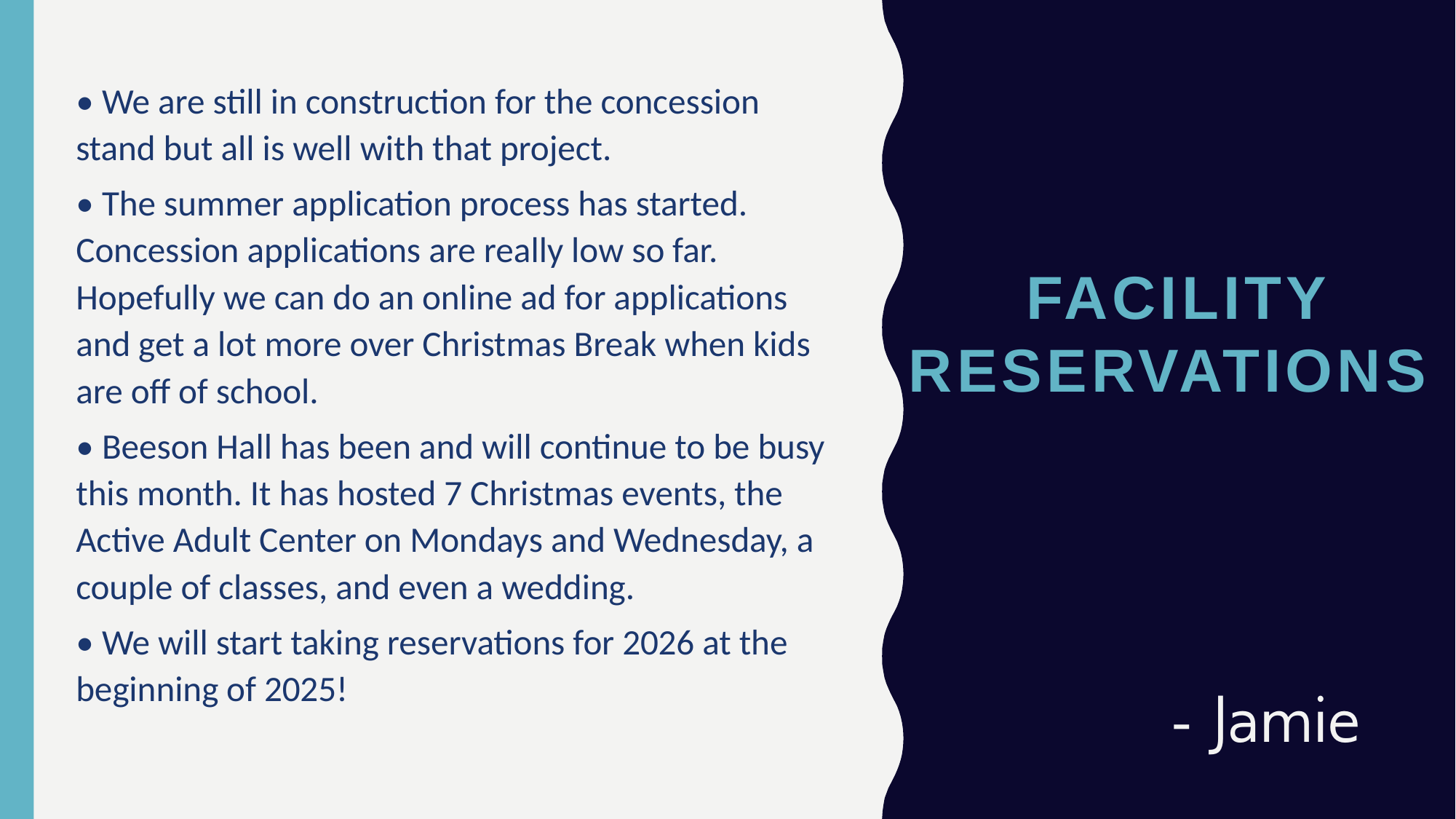

• We are still in construction for the concession stand but all is well with that project.
• The summer application process has started. Concession applications are really low so far. Hopefully we can do an online ad for applications and get a lot more over Christmas Break when kids are off of school.
• Beeson Hall has been and will continue to be busy this month. It has hosted 7 Christmas events, the Active Adult Center on Mondays and Wednesday, a couple of classes, and even a wedding.
• We will start taking reservations for 2026 at the beginning of 2025!

# FACILITY Reservations
- Jamie